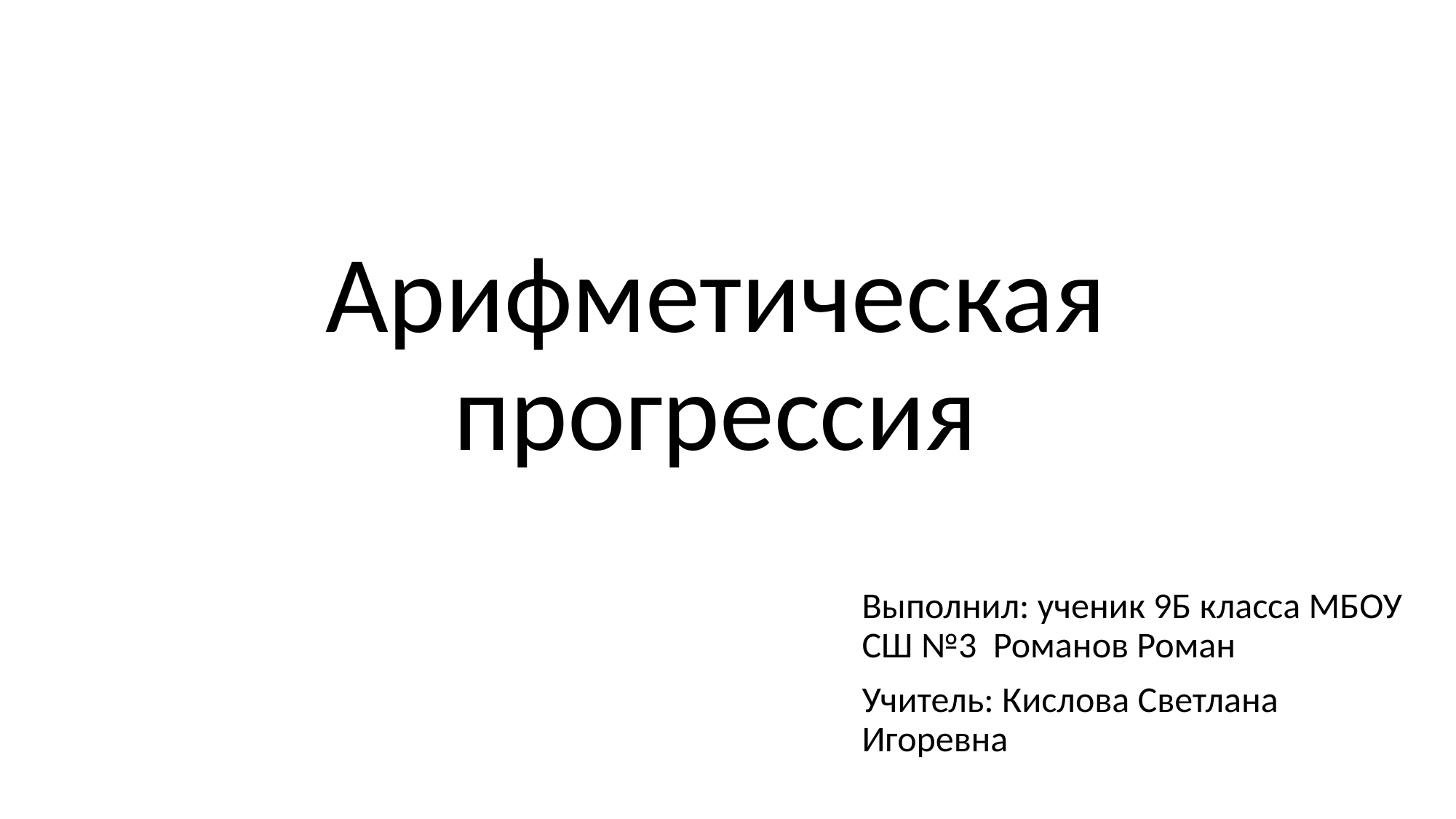

# Арифметическая прогрессия
Выполнил: ученик 9Б класса МБОУ СШ №3  Романов Роман
Учитель: Кислова Светлана Игоревна